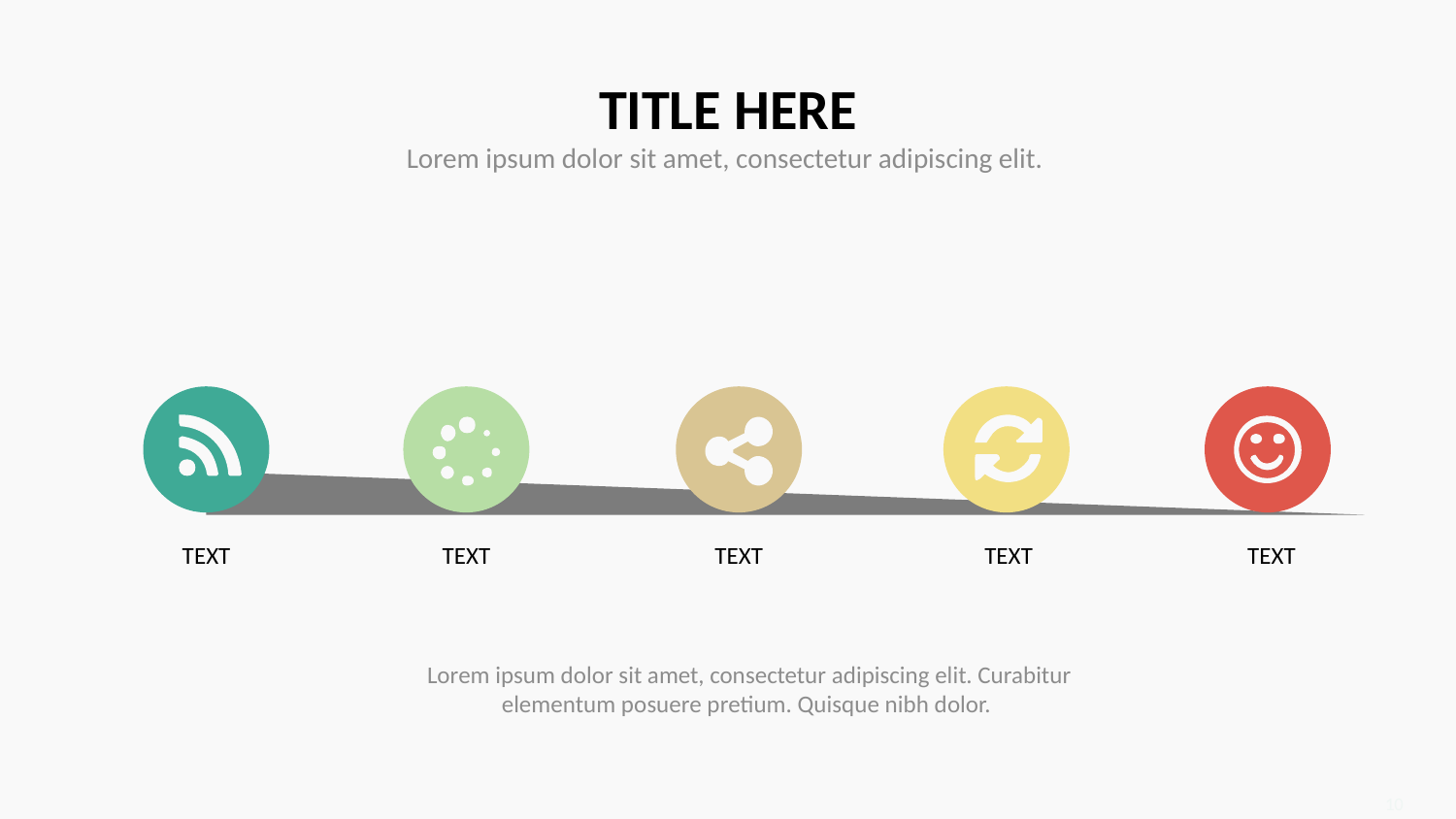

TITLE HERE
Lorem ipsum dolor sit amet, consectetur adipiscing elit.

TEXT
TEXT
TEXT
TEXT
TEXT
Lorem ipsum dolor sit amet, consectetur adipiscing elit. Curabitur elementum posuere pretium. Quisque nibh dolor.